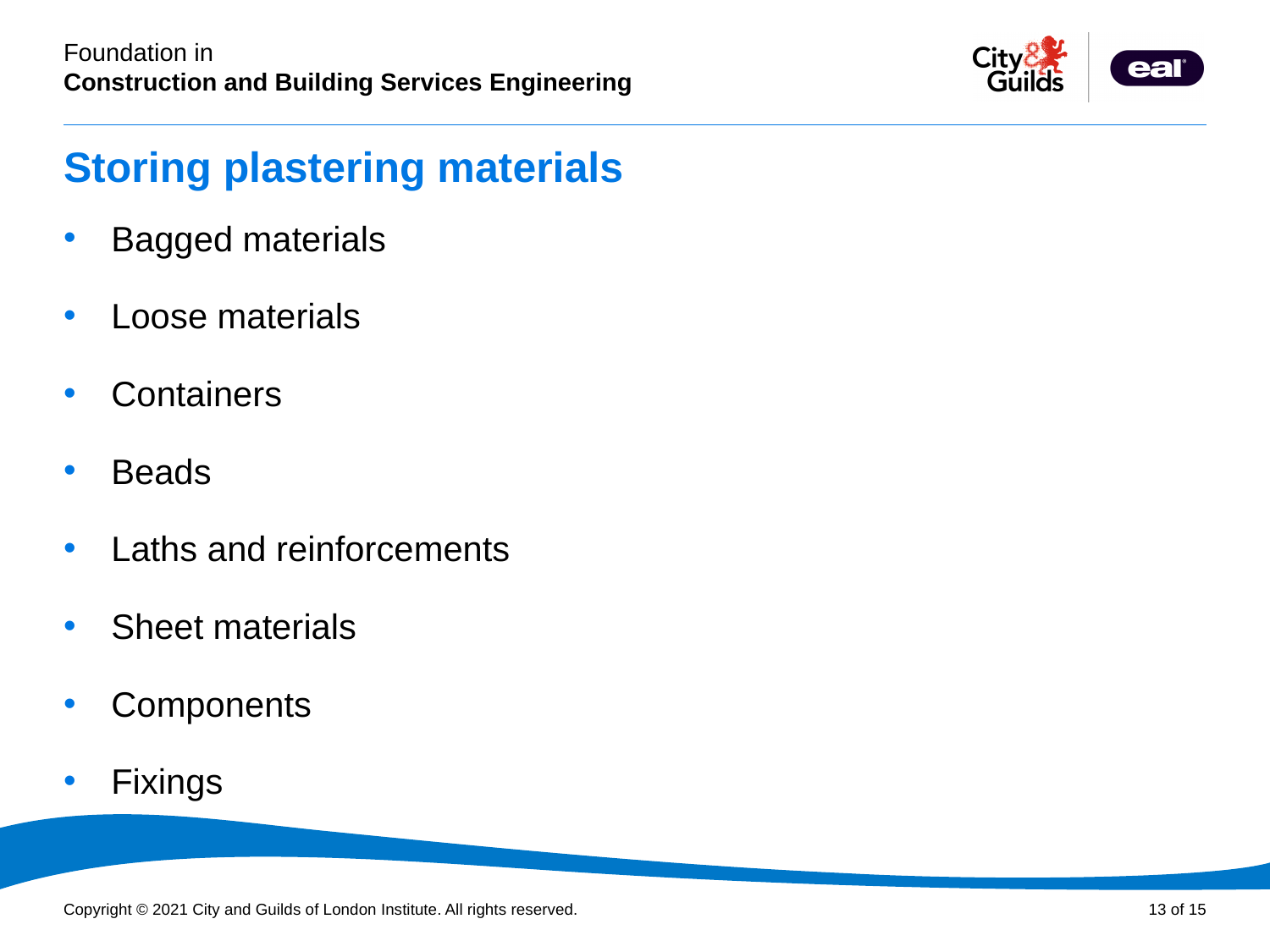

# Storing plastering materials
Bagged materials
Loose materials
Containers
Beads
Laths and reinforcements
Sheet materials
Components
Fixings